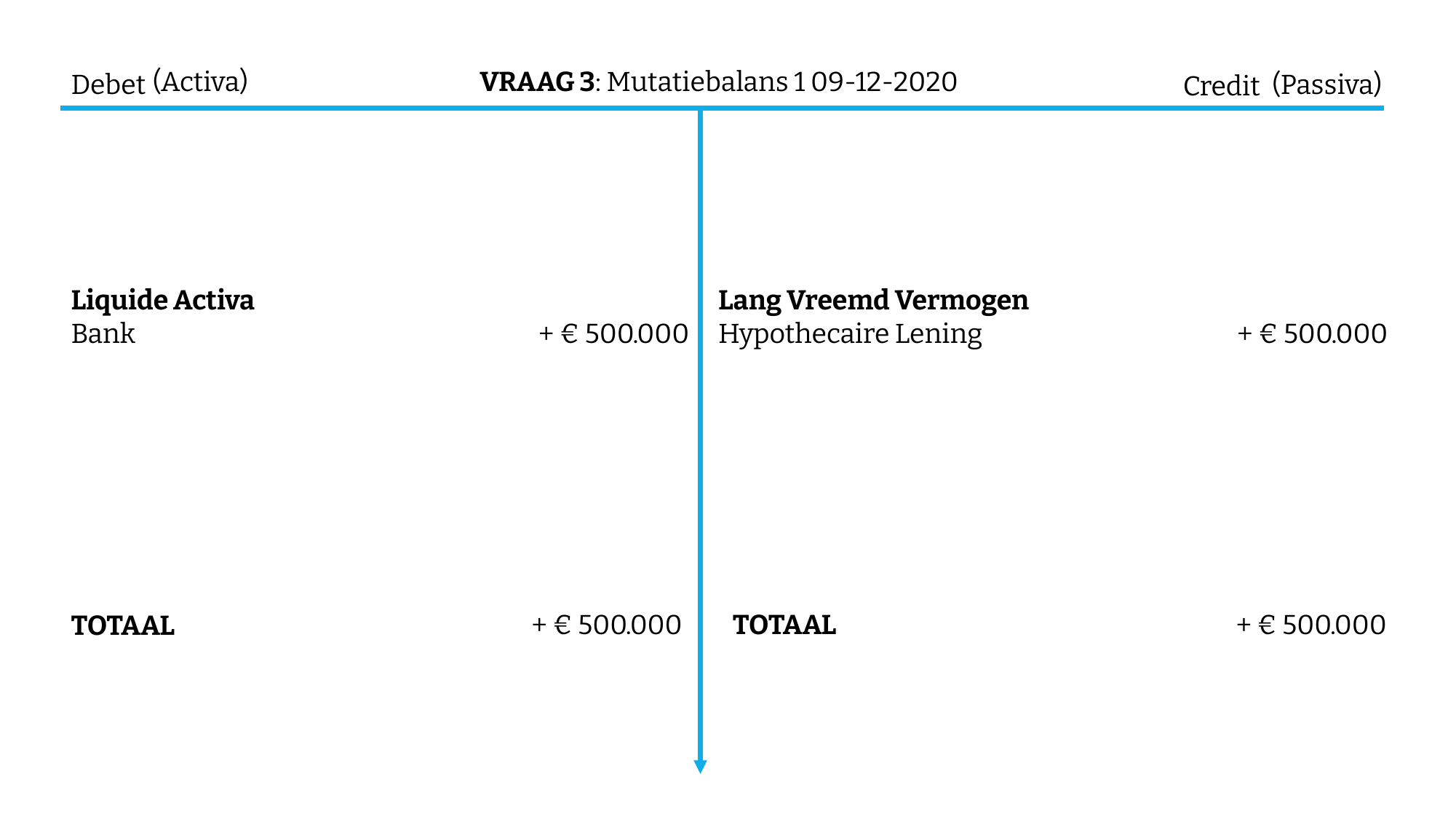

VRAAG 3: Mutatiebalans 1 09-12-2020
(Activa)
Debet
(Passiva)
Credit
Liquide Activa
Lang Vreemd Vermogen
Bank
+ € 500.000
Hypothecaire Lening
+ € 500.000
+ € 500.000
TOTAAL
+ € 500.000
TOTAAL